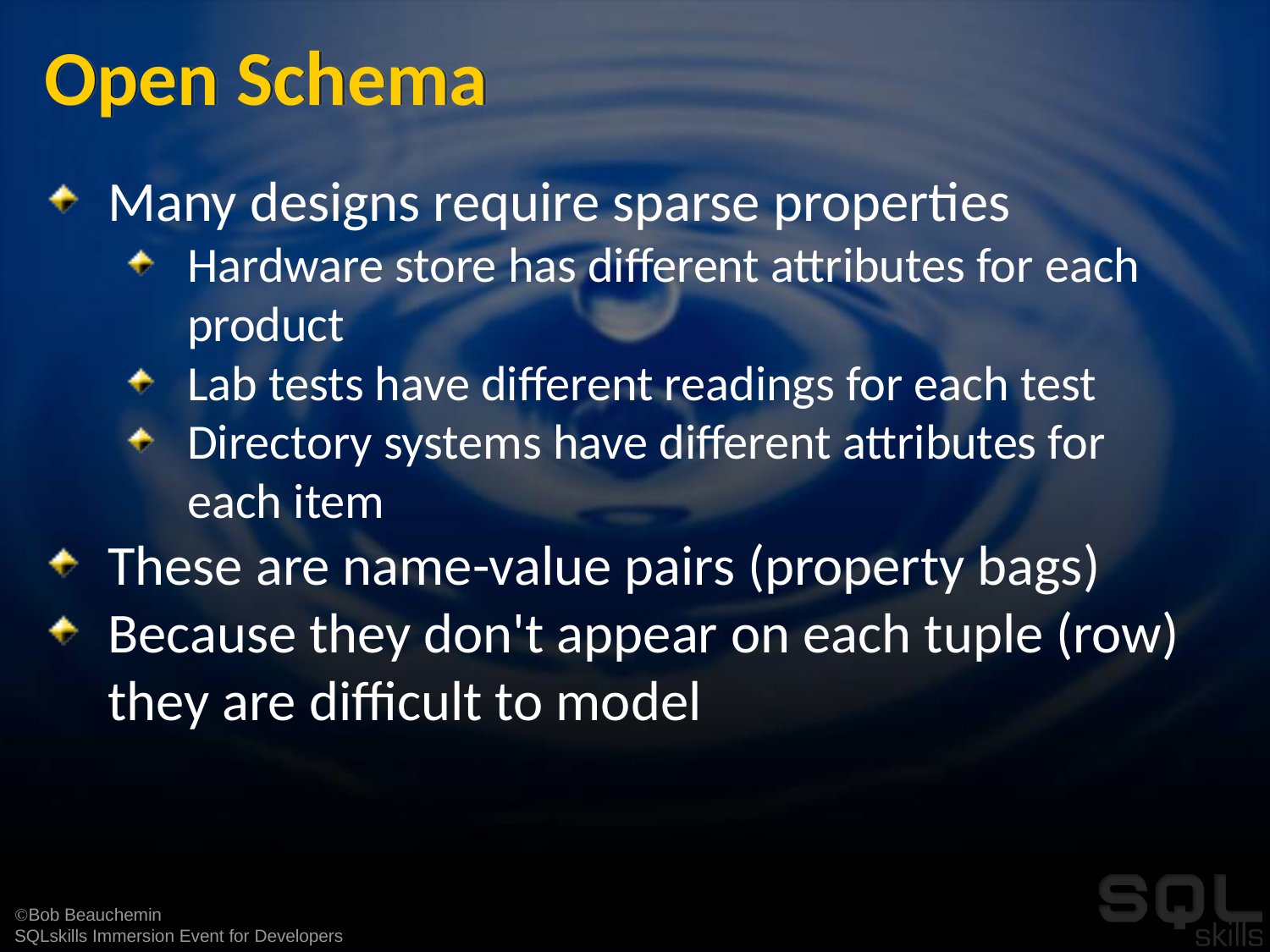

# Open Schema
Many designs require sparse properties
Hardware store has different attributes for each product
Lab tests have different readings for each test
Directory systems have different attributes for each item
These are name-value pairs (property bags)
Because they don't appear on each tuple (row) they are difficult to model